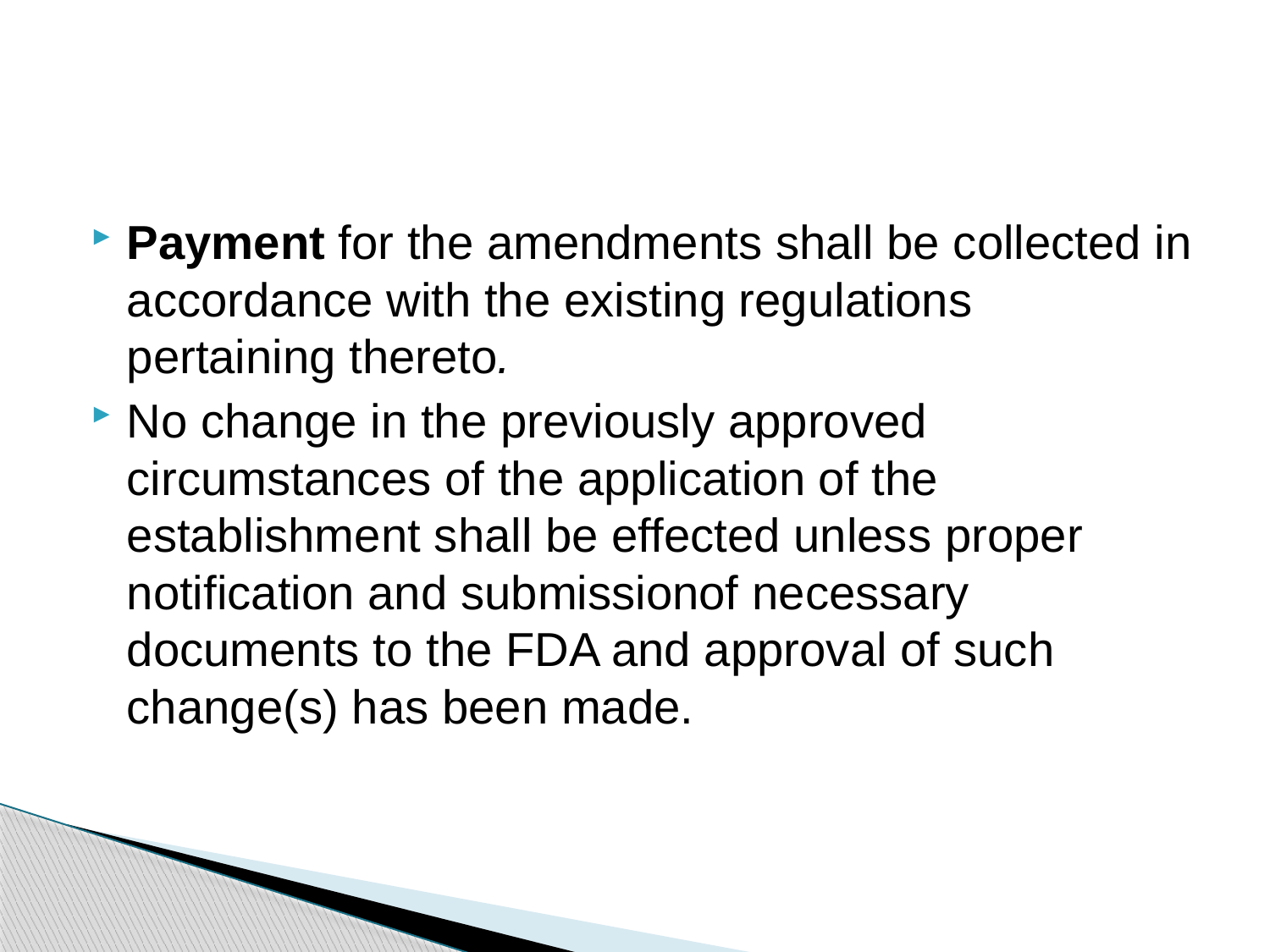

Payment for the amendments shall be collected in accordance with the existing regulations pertaining thereto.
No change in the previously approved circumstances of the application of the establishment shall be effected unless proper notification and submissionof necessary documents to the FDA and approval of such change(s) has been made.